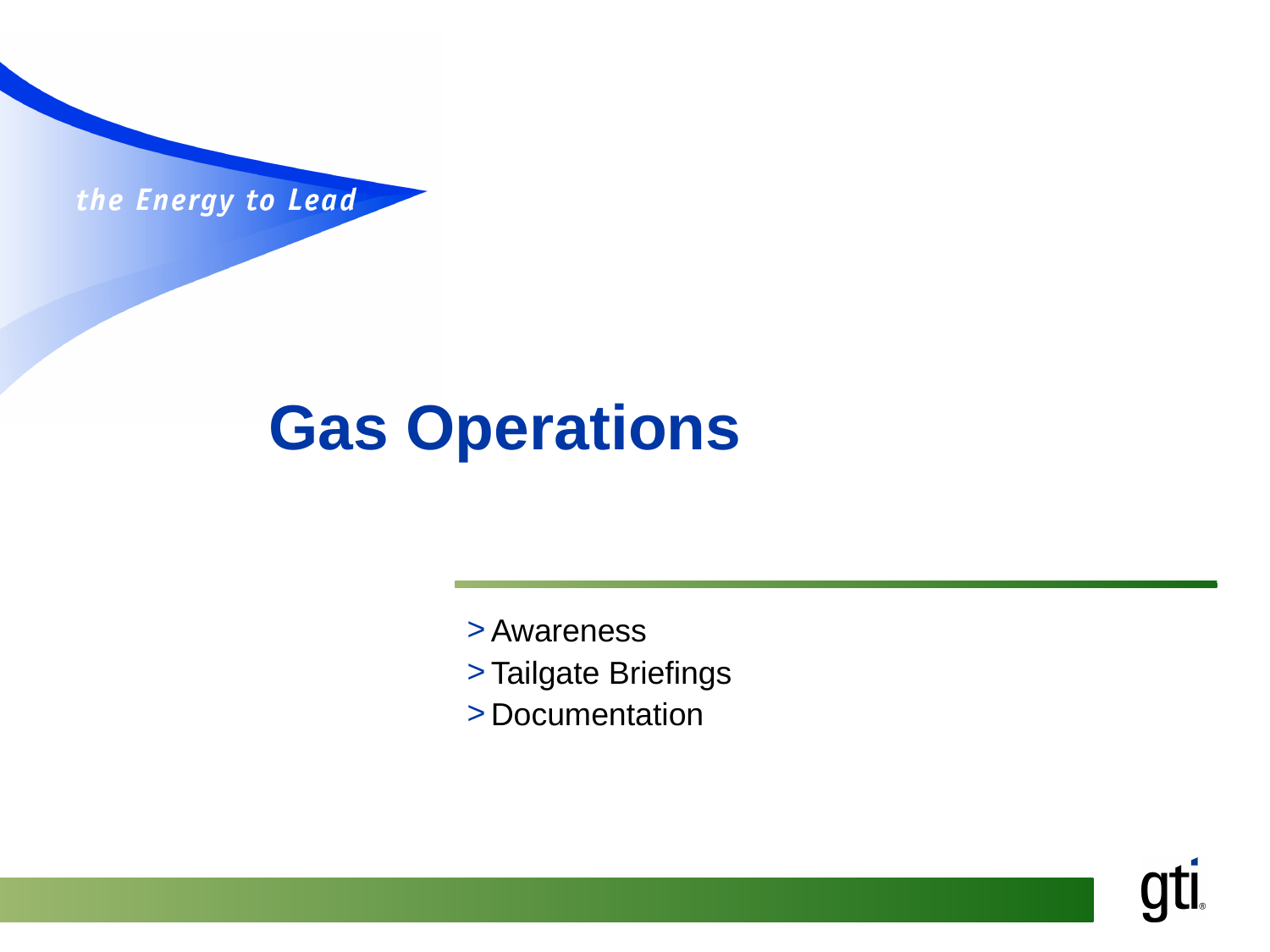

# Gas Operations
Awareness
Tailgate Briefings
Documentation